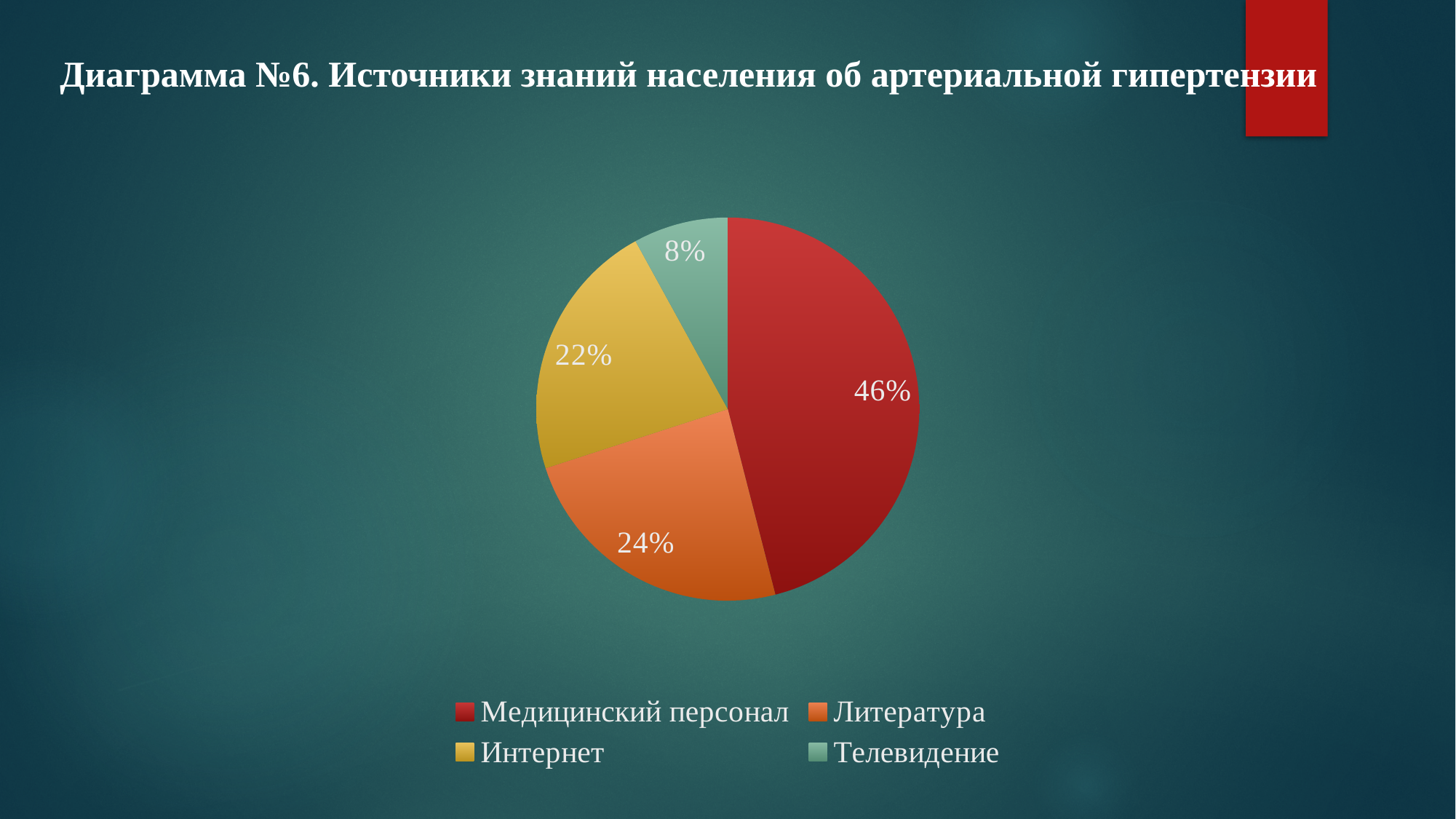

Диаграмма №6. Источники знаний населения об артериальной гипертензии

### Chart

| Category |  |
|---|---|
| Медицинский персонал | 0.46 |
| Литература | 0.24 |
| Интернет | 0.22 |
| Телевидение | 0.08 |